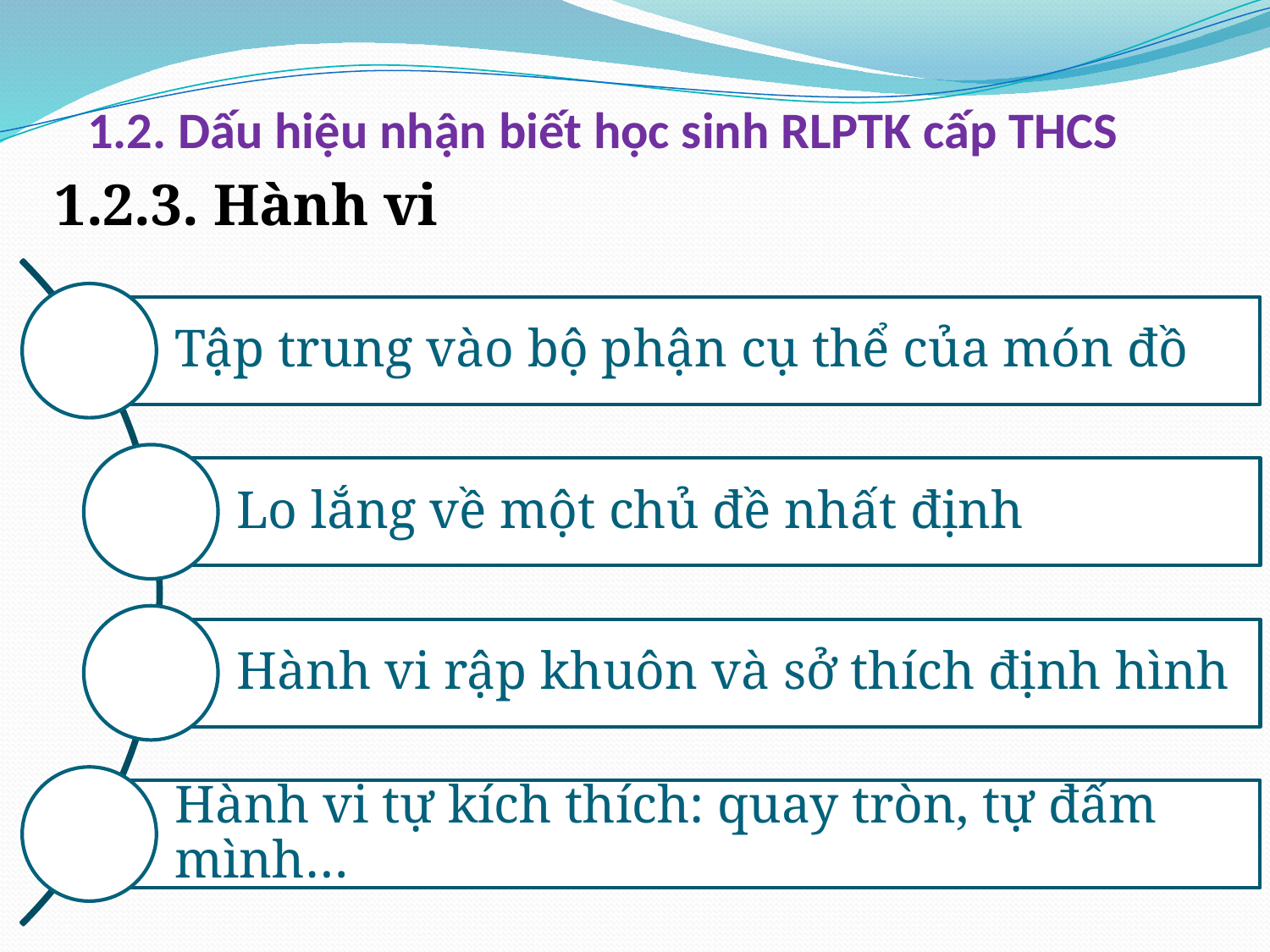

# 1.2. Dấu hiệu nhận biết học sinh RLPTK cấp THCS
1.2.3. Hành vi

Tập trung vào bộ phận cụ thể của món đồ
Lo lắng về một chủ đề nhất định
Hành vi rập khuôn và sở thích định hình
Hành vi tự kích thích: quay tròn, tự đấm mình…